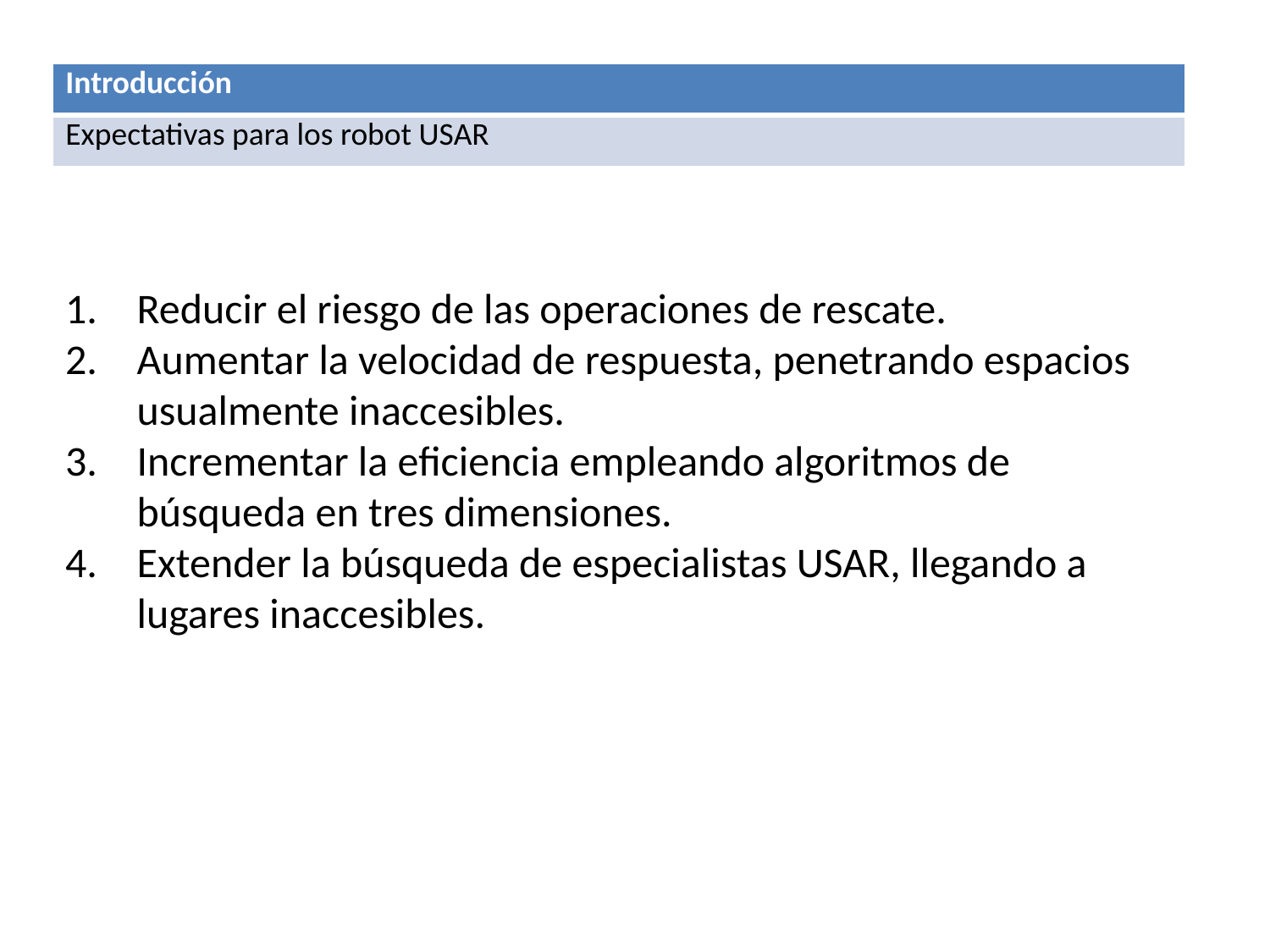

| Introducción |
| --- |
| Expectativas para los robot USAR |
Reducir el riesgo de las operaciones de rescate.
Aumentar la velocidad de respuesta, penetrando espacios usualmente inaccesibles.
Incrementar la eficiencia empleando algoritmos de búsqueda en tres dimensiones.
Extender la búsqueda de especialistas USAR, llegando a lugares inaccesibles.